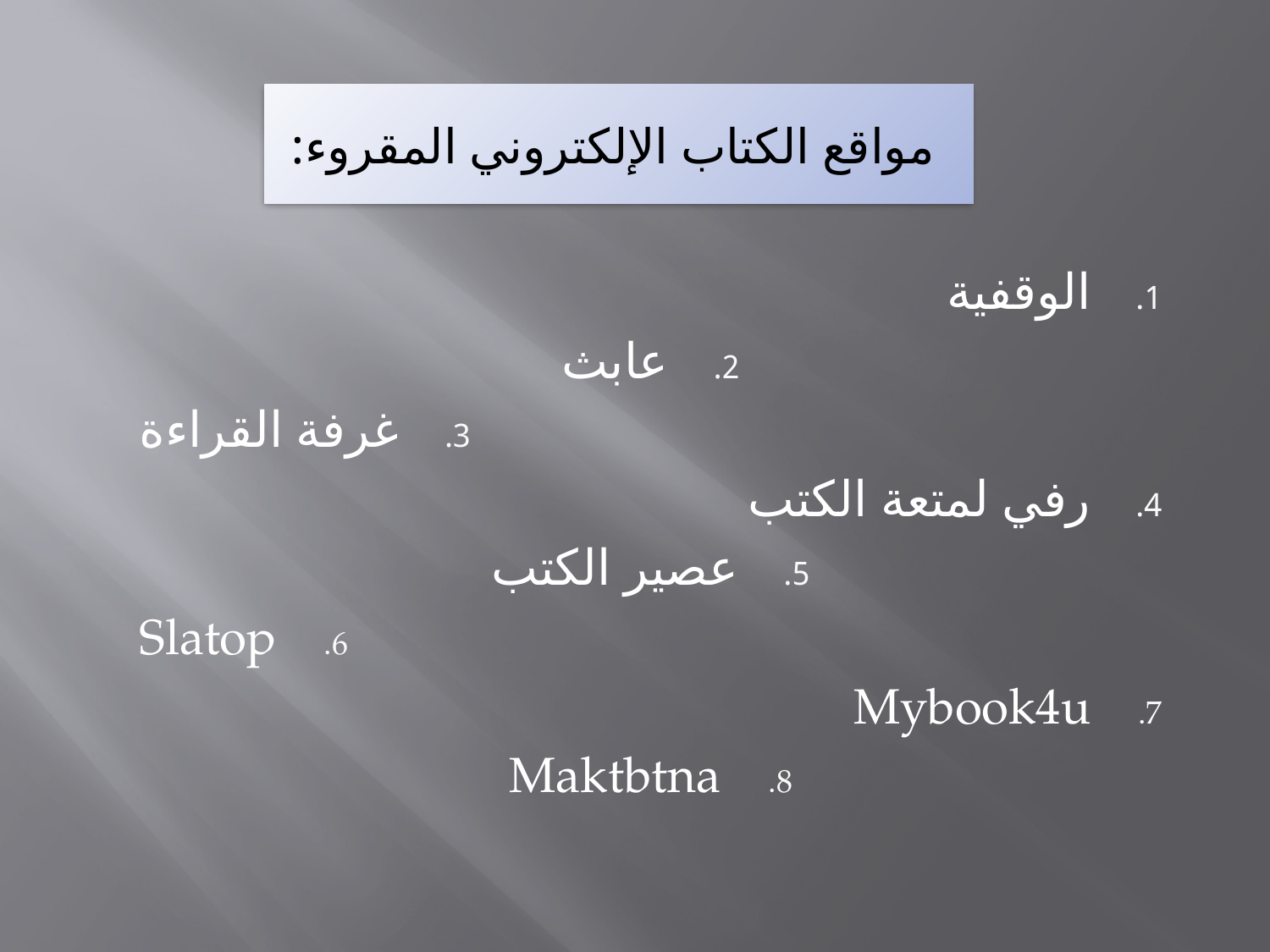

مواقع الكتاب الإلكتروني المقروء:
الوقفية
عابث
غرفة القراءة
رفي لمتعة الكتب
عصير الكتب
Slatop
Mybook4u
Maktbtna